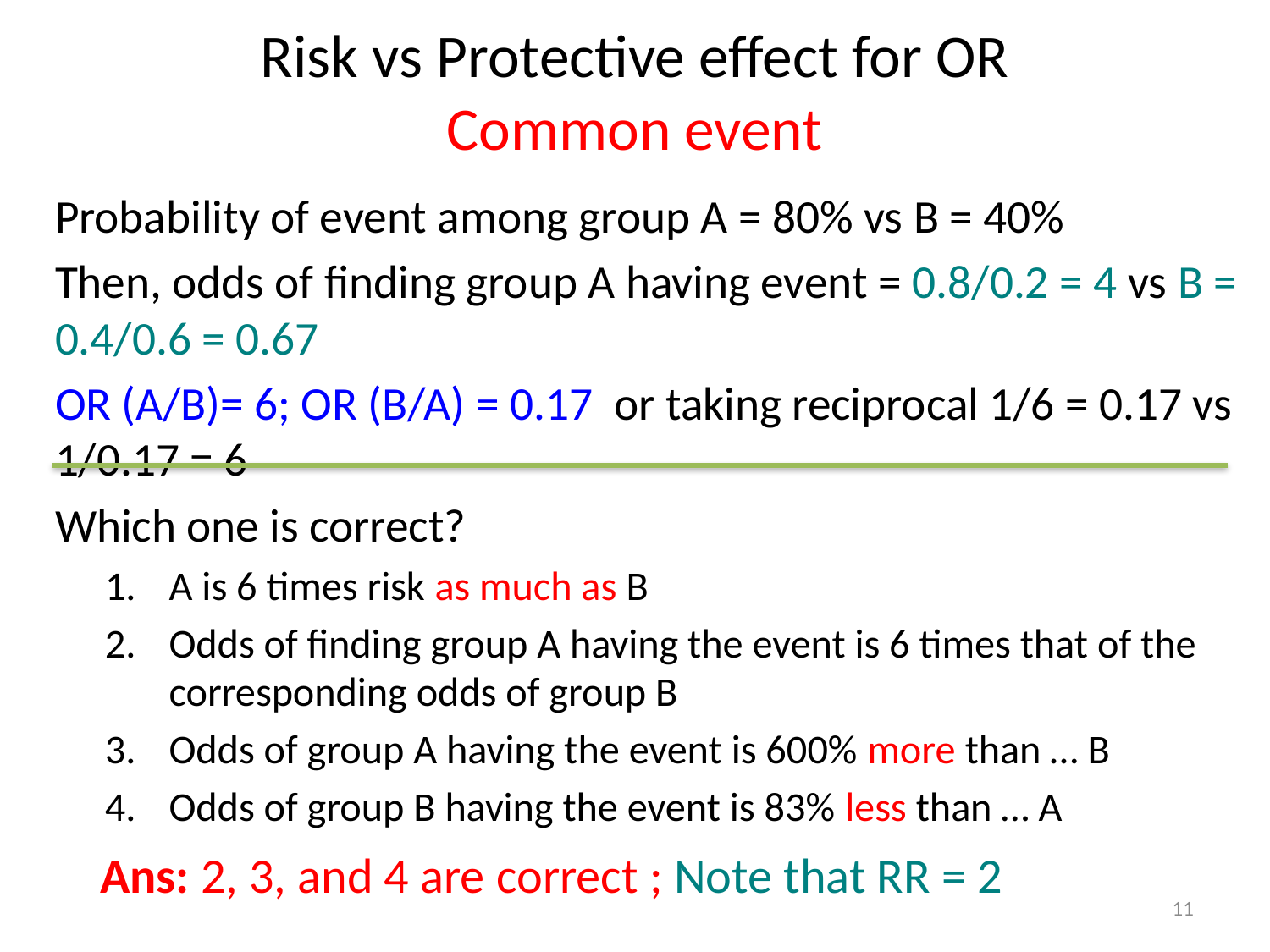

# Risk vs Protective effect for OR Common event
Probability of event among group A = 80% vs B = 40%
Then, odds of finding group A having event = 0.8/0.2 = 4 vs B = 0.4/0.6 = 0.67
OR (A/B)= 6; OR (B/A) = 0.17  or taking reciprocal 1/6 = 0.17 vs 1/0.17 = 6
Which one is correct?
A is 6 times risk as much as B
Odds of finding group A having the event is 6 times that of the corresponding odds of group B
Odds of group A having the event is 600% more than … B
Odds of group B having the event is 83% less than … A
Ans: 2, 3, and 4 are correct ; Note that RR = 2
11